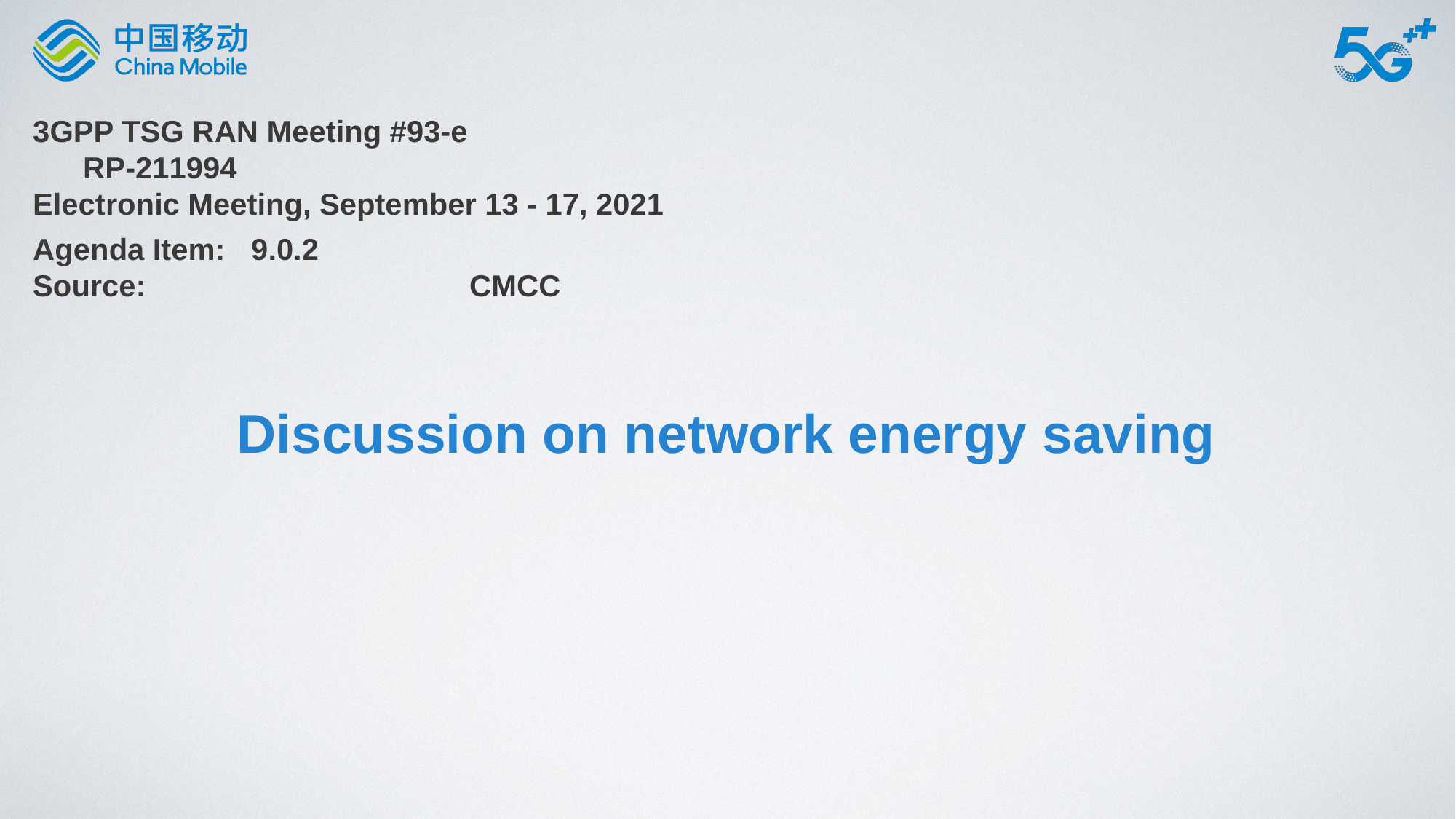

3GPP TSG RAN Meeting #93-e							                                             RP-211994
Electronic Meeting, September 13 - 17, 2021
Agenda Item:	9.0.2
Source:			CMCC
Discussion on network energy saving